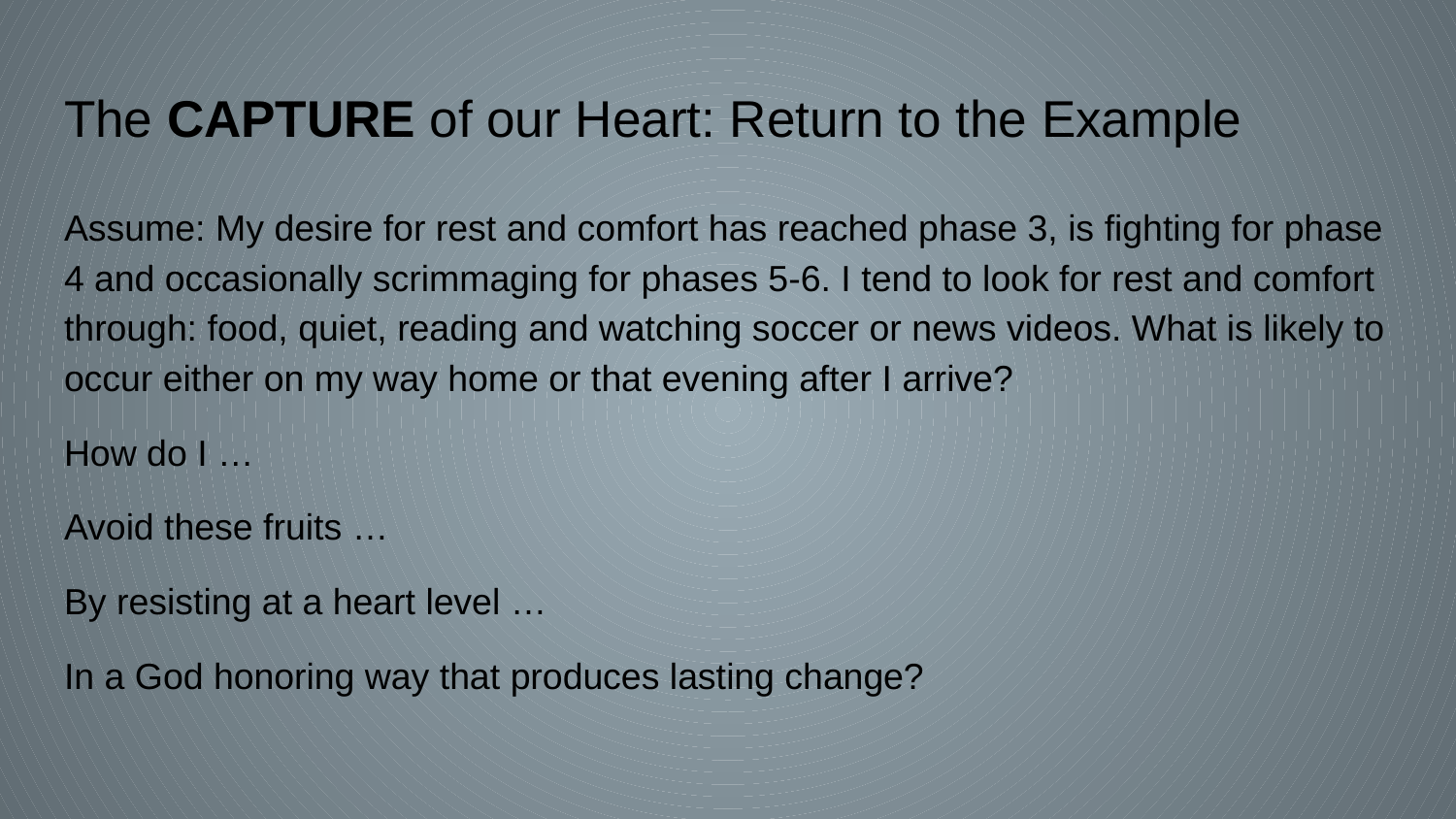

# The CAPTURE of our Heart: Return to the Example
Assume: My desire for rest and comfort has reached phase 3, is fighting for phase 4 and occasionally scrimmaging for phases 5-6. I tend to look for rest and comfort through: food, quiet, reading and watching soccer or news videos. What is likely to occur either on my way home or that evening after I arrive?
How do I …
Avoid these fruits …
By resisting at a heart level …
In a God honoring way that produces lasting change?